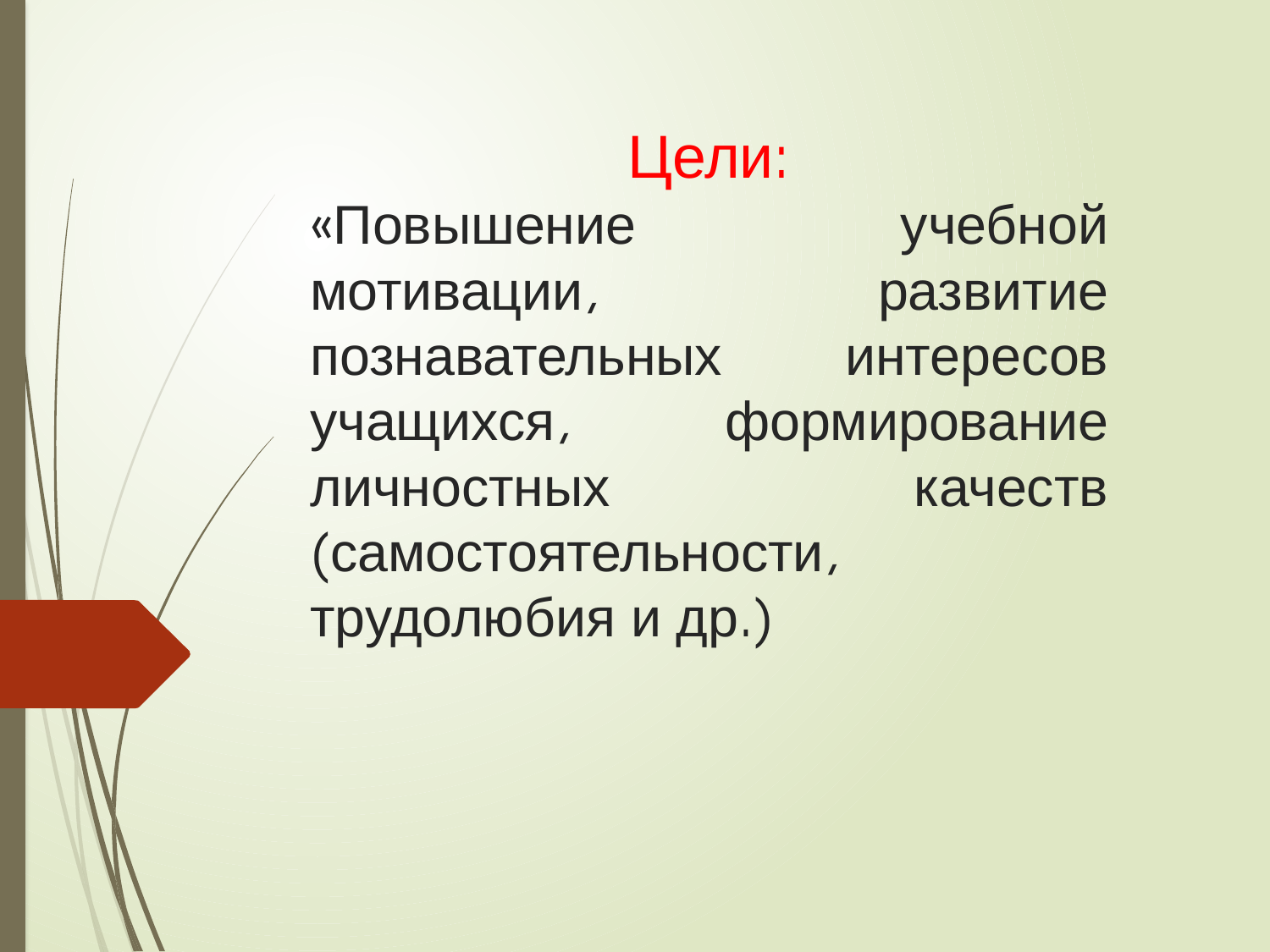

# Цели: «Повышение учебной мотивации, развитие познавательных интересов учащихся, формирование личностных  качеств (самостоятельности, трудолюбия и др.)